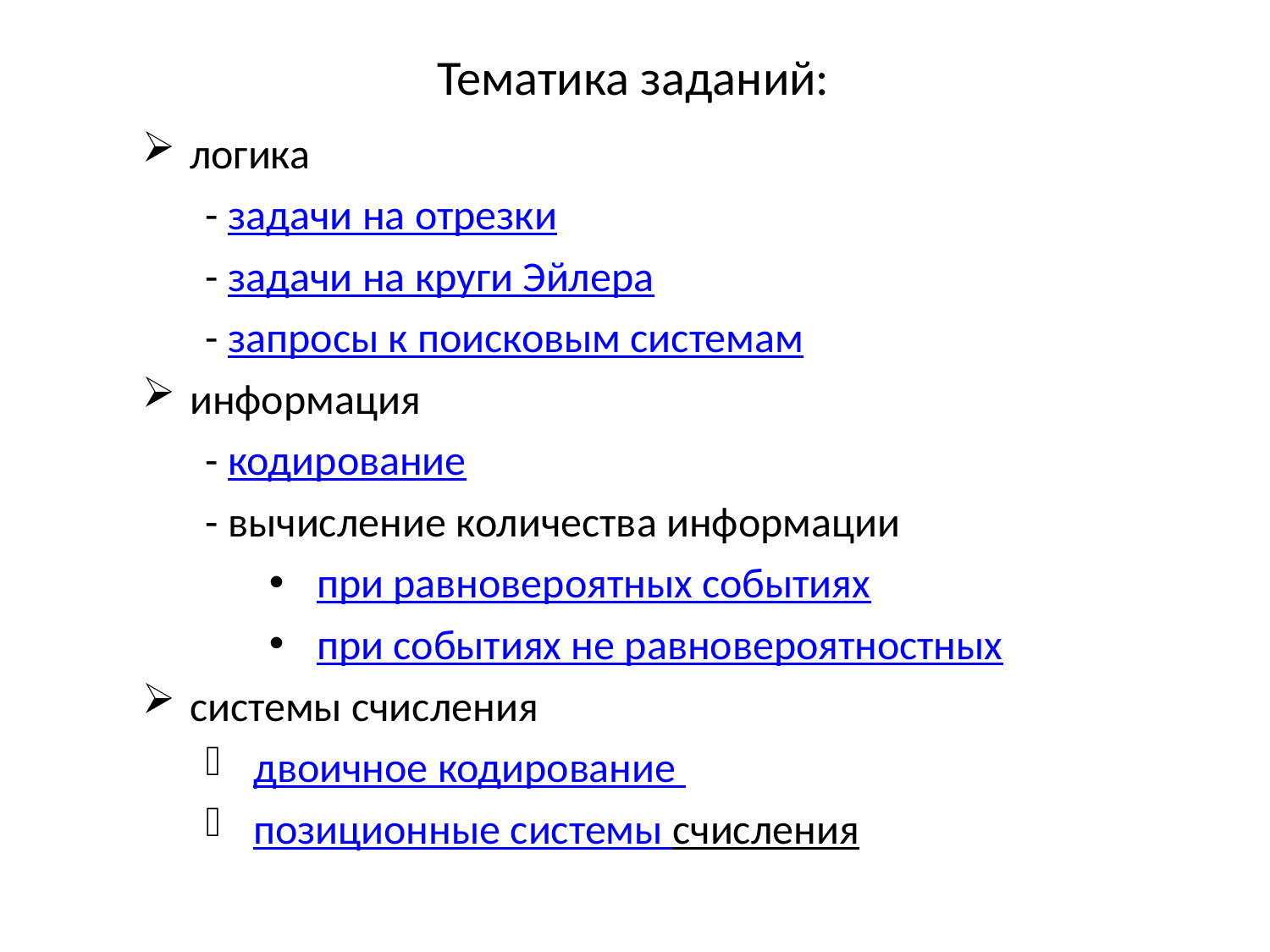

Тематика заданий:
логика
- задачи на отрезки
- задачи на круги Эйлера
- запросы к поисковым системам
информация
- кодирование
- вычисление количества информации
при равновероятных событиях
при событиях не равновероятностных
системы счисления
двоичное кодирование
позиционные системы счисления